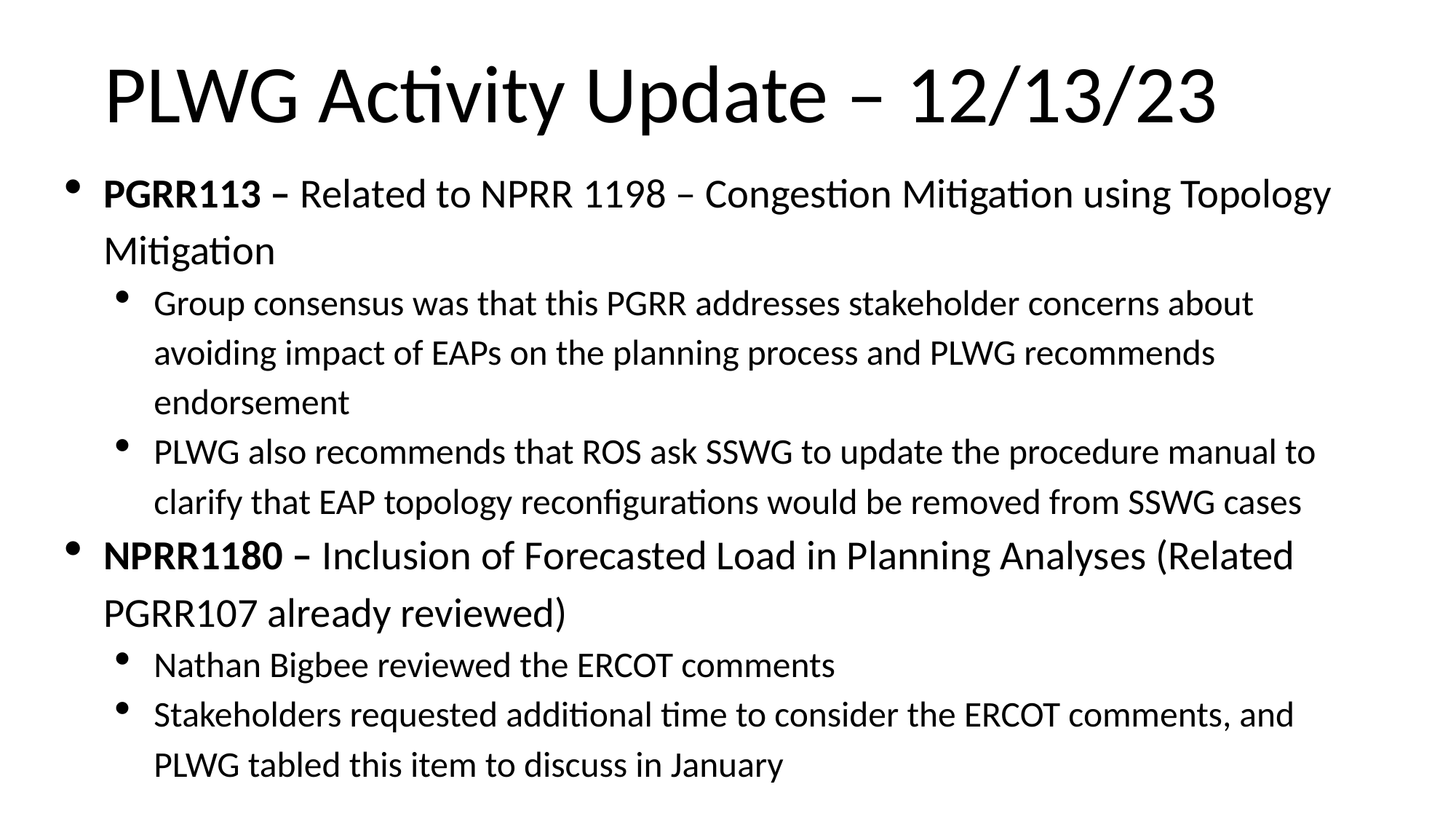

# PLWG Activity Update – 12/13/23
PGRR113 – Related to NPRR 1198 – Congestion Mitigation using Topology Mitigation
Group consensus was that this PGRR addresses stakeholder concerns about avoiding impact of EAPs on the planning process and PLWG recommends endorsement
PLWG also recommends that ROS ask SSWG to update the procedure manual to clarify that EAP topology reconfigurations would be removed from SSWG cases
NPRR1180 – Inclusion of Forecasted Load in Planning Analyses (Related PGRR107 already reviewed)
Nathan Bigbee reviewed the ERCOT comments
Stakeholders requested additional time to consider the ERCOT comments, and PLWG tabled this item to discuss in January